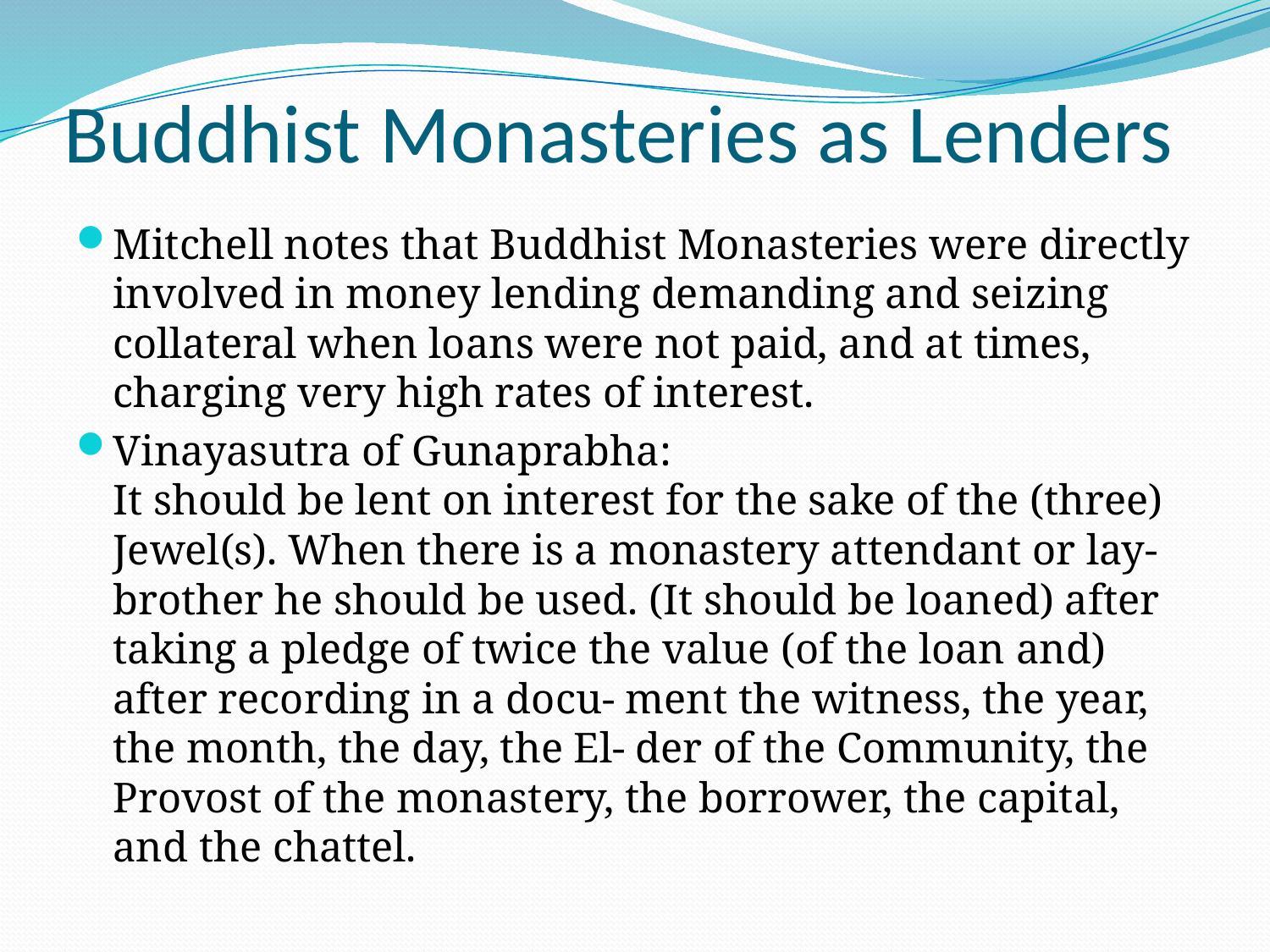

# Buddhist Monasteries as Lenders
Mitchell notes that Buddhist Monasteries were directly involved in money lending demanding and seizing collateral when loans were not paid, and at times, charging very high rates of interest.
Vinayasutra of Gunaprabha:
It should be lent on interest for the sake of the (three) Jewel(s). When there is a monastery attendant or lay-brother he should be used. (It should be loaned) after taking a pledge of twice the value (of the loan and) after recording in a docu- ment the witness, the year, the month, the day, the El- der of the Community, the Provost of the monastery, the borrower, the capital, and the chattel.